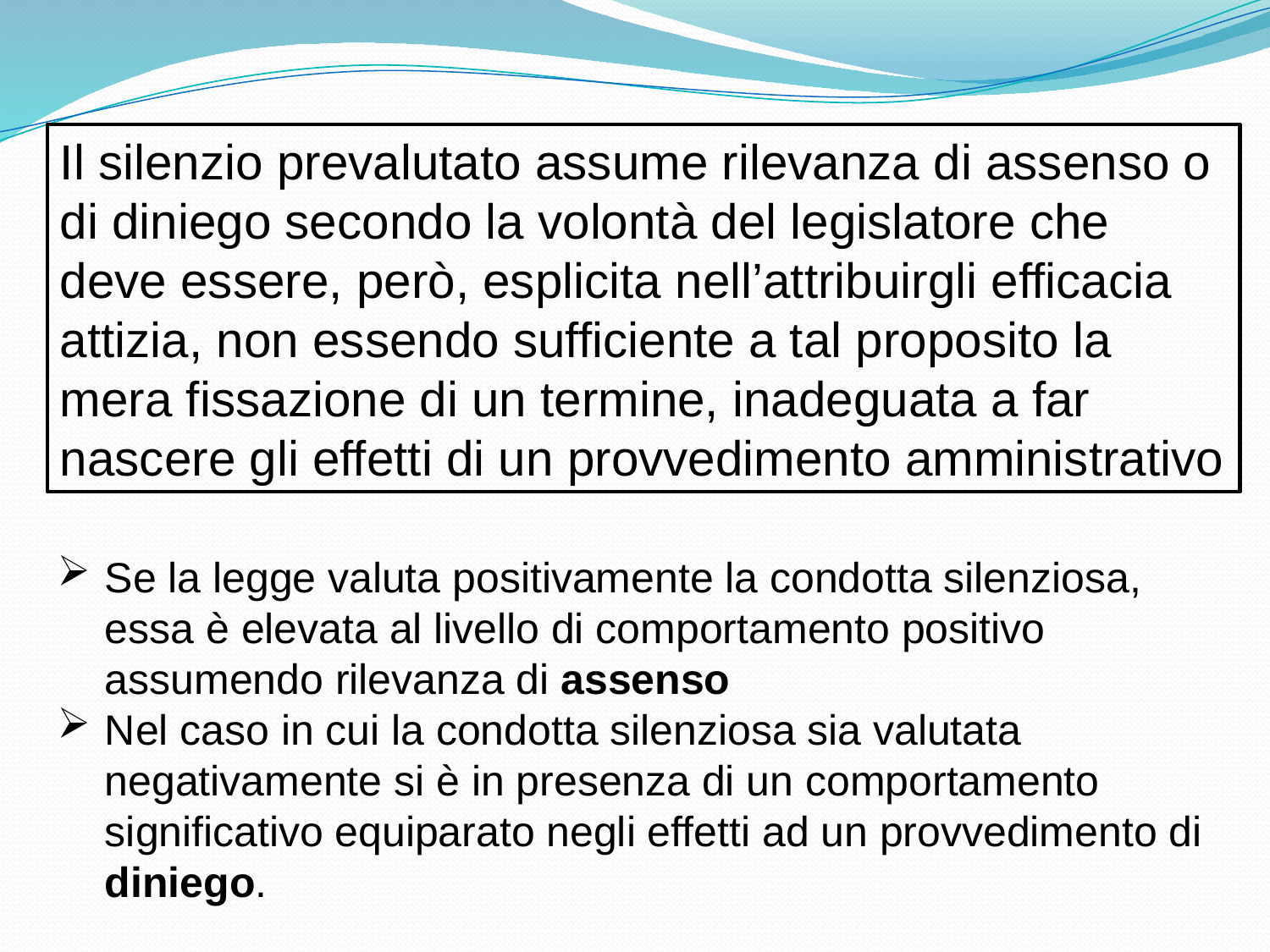

Il silenzio prevalutato assume rilevanza di assenso o di diniego secondo la volontà del legislatore che deve essere, però, esplicita nell’attribuirgli efficacia attizia, non essendo sufficiente a tal proposito la mera fissazione di un termine, inadeguata a far nascere gli effetti di un provvedimento amministrativo
Se la legge valuta positivamente la condotta silenziosa, essa è elevata al livello di comportamento positivo assumendo rilevanza di assenso
Nel caso in cui la condotta silenziosa sia valutata negativamente si è in presenza di un comportamento significativo equiparato negli effetti ad un provvedimento di diniego.